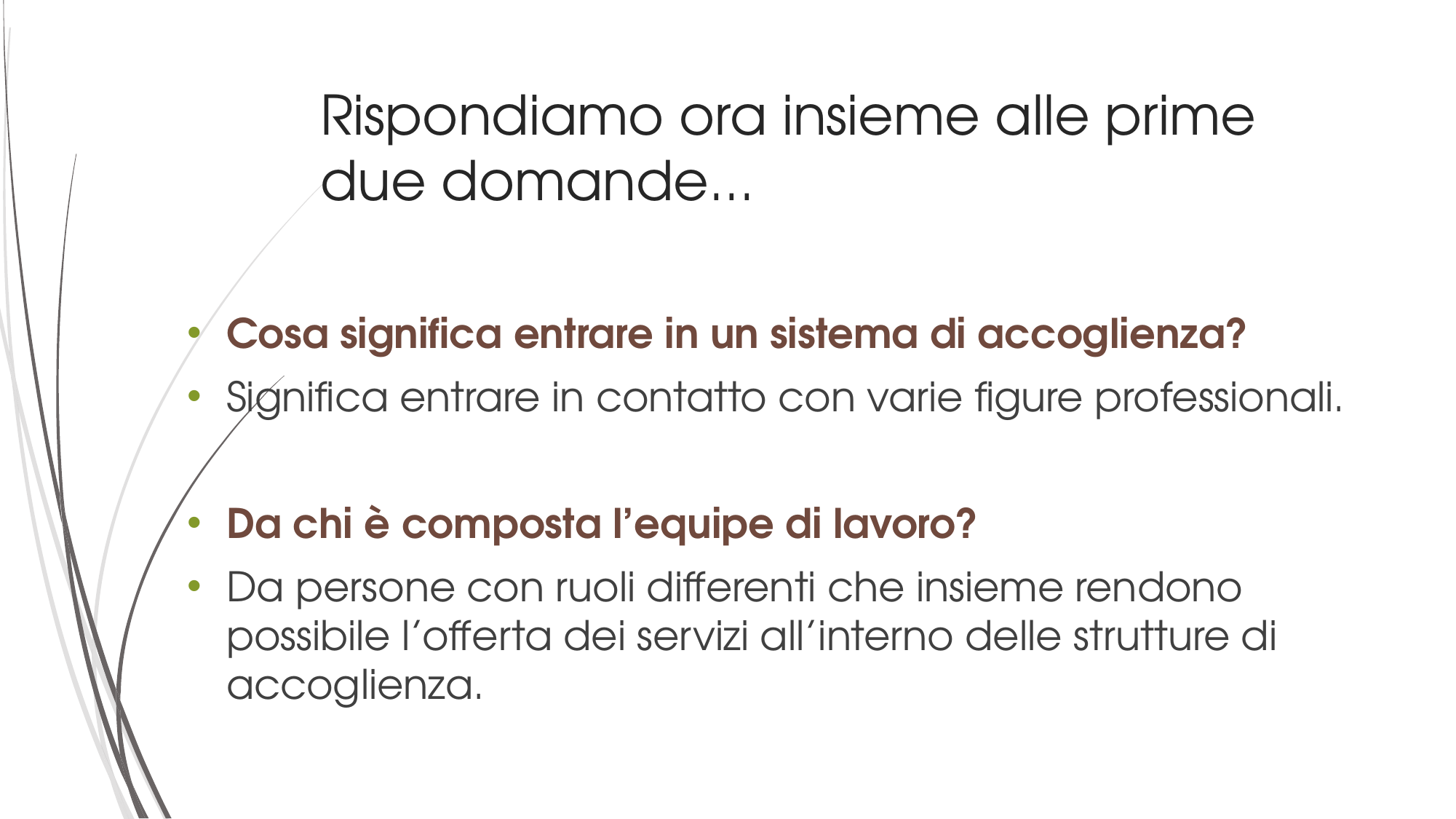

# Rispondiamo ora insieme alle prime due domande...
Cosa significa entrare in un sistema di accoglienza?
Significa entrare in contatto con varie figure professionali.

Da chi è composta l’equipe di lavoro?
Da persone con ruoli differenti che insieme rendono possibile l’offerta dei servizi all’interno delle strutture di accoglienza.